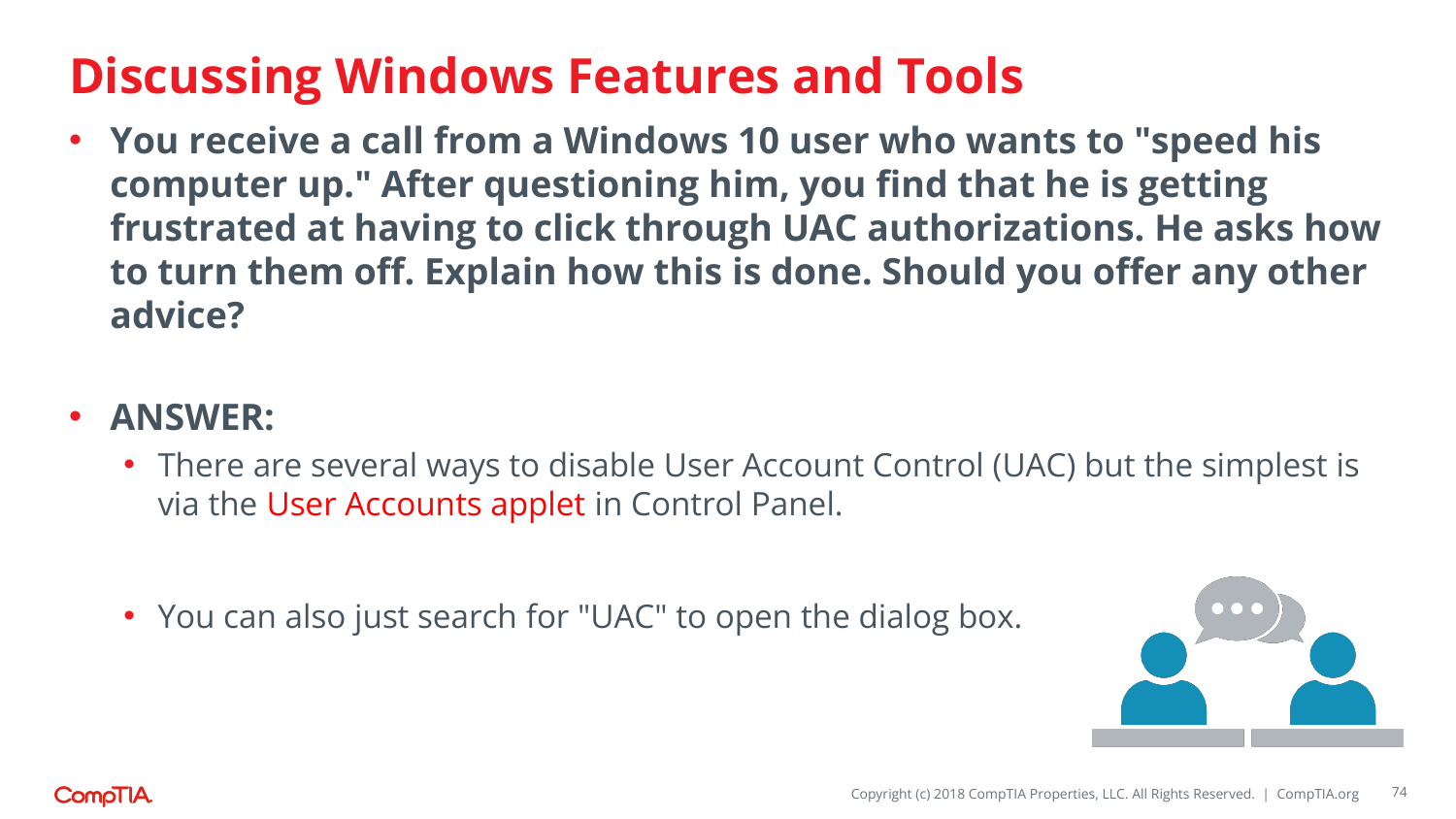

# Discussing Windows Features and Tools
You receive a call from a Windows 10 user who wants to "speed his computer up." After questioning him, you find that he is getting frustrated at having to click through UAC authorizations. He asks how to turn them off. Explain how this is done. Should you offer any other advice?

ANSWER:
There are several ways to disable User Account Control (UAC) but the simplest is via the User Accounts applet in Control Panel.

You can also just search for "UAC" to open the dialog box.

74